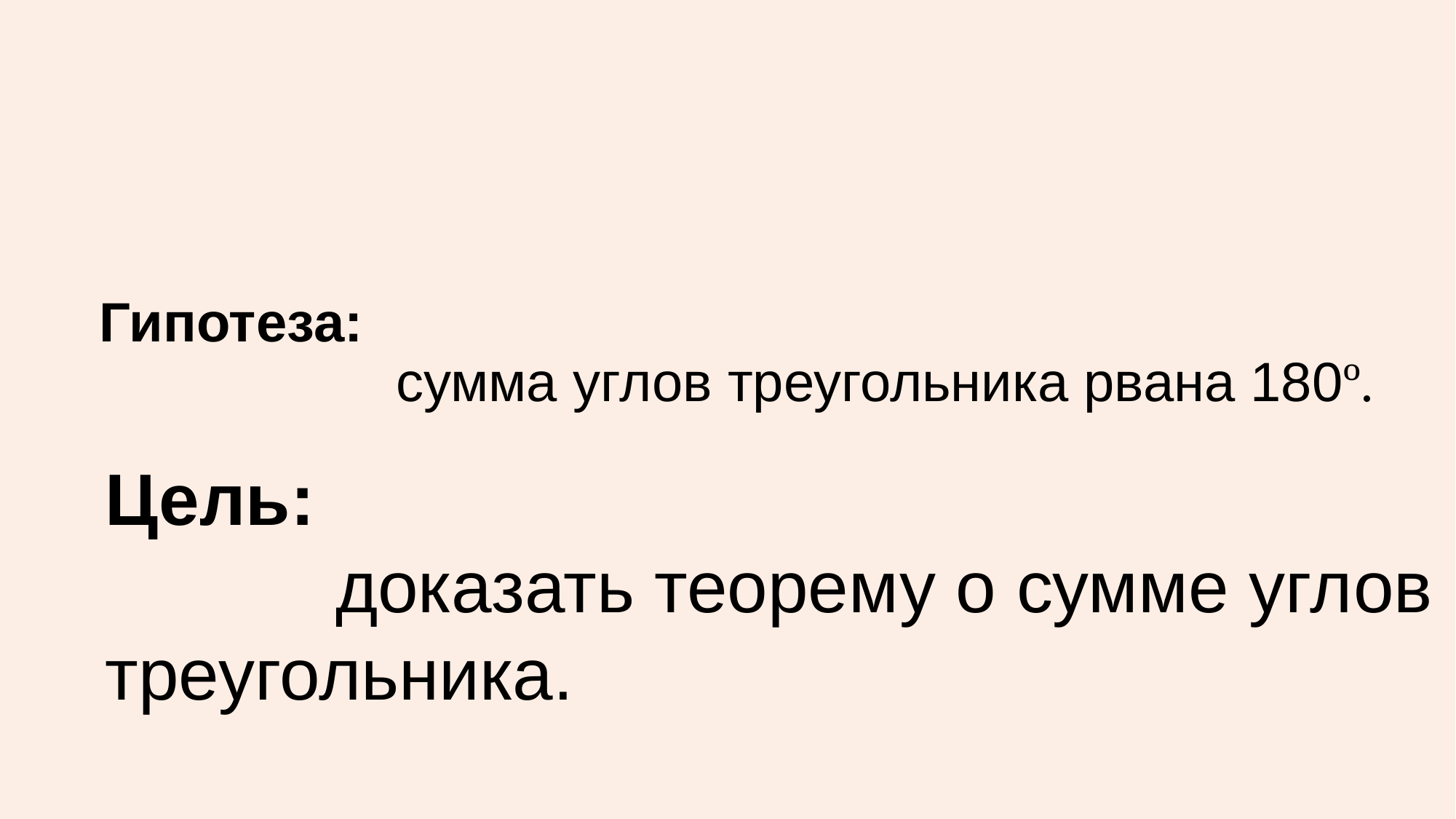

# Гипотеза: сумма углов треугольника рвана 180º.
Цель:
	      доказать теорему о сумме углов треугольника.